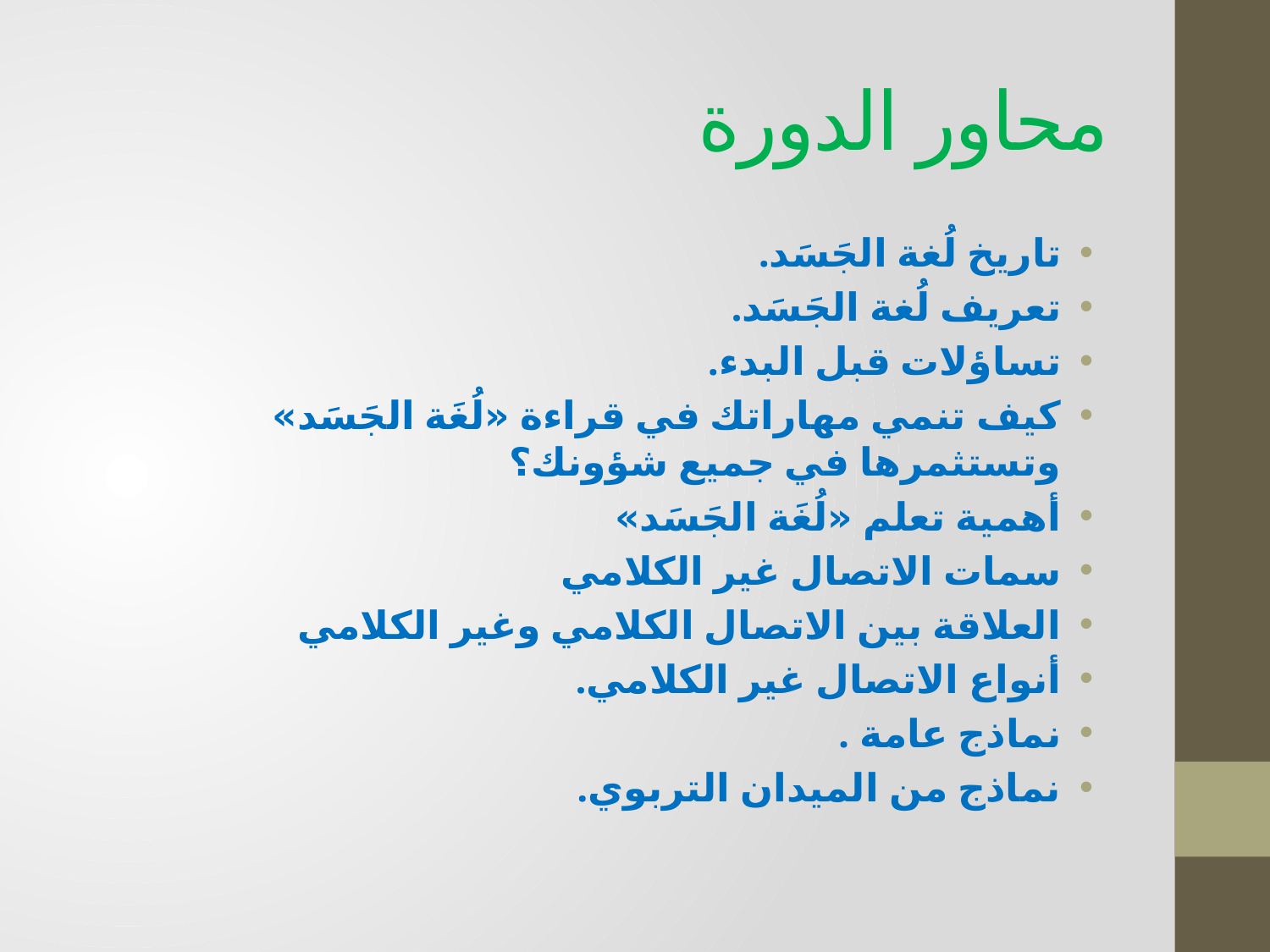

# محاور الدورة
تاريخ لُغة الجَسَد.
تعريف لُغة الجَسَد.
تساؤلات قبل البدء.
كيف تنمي مهاراتك في قراءة «لُغَة الجَسَد» وتستثمرها في جميع شؤونك؟
أهمية تعلم «لُغَة الجَسَد»
سمات الاتصال غير الكلامي
العلاقة بين الاتصال الكلامي وغير الكلامي
أنواع الاتصال غير الكلامي.
نماذج عامة .
نماذج من الميدان التربوي.